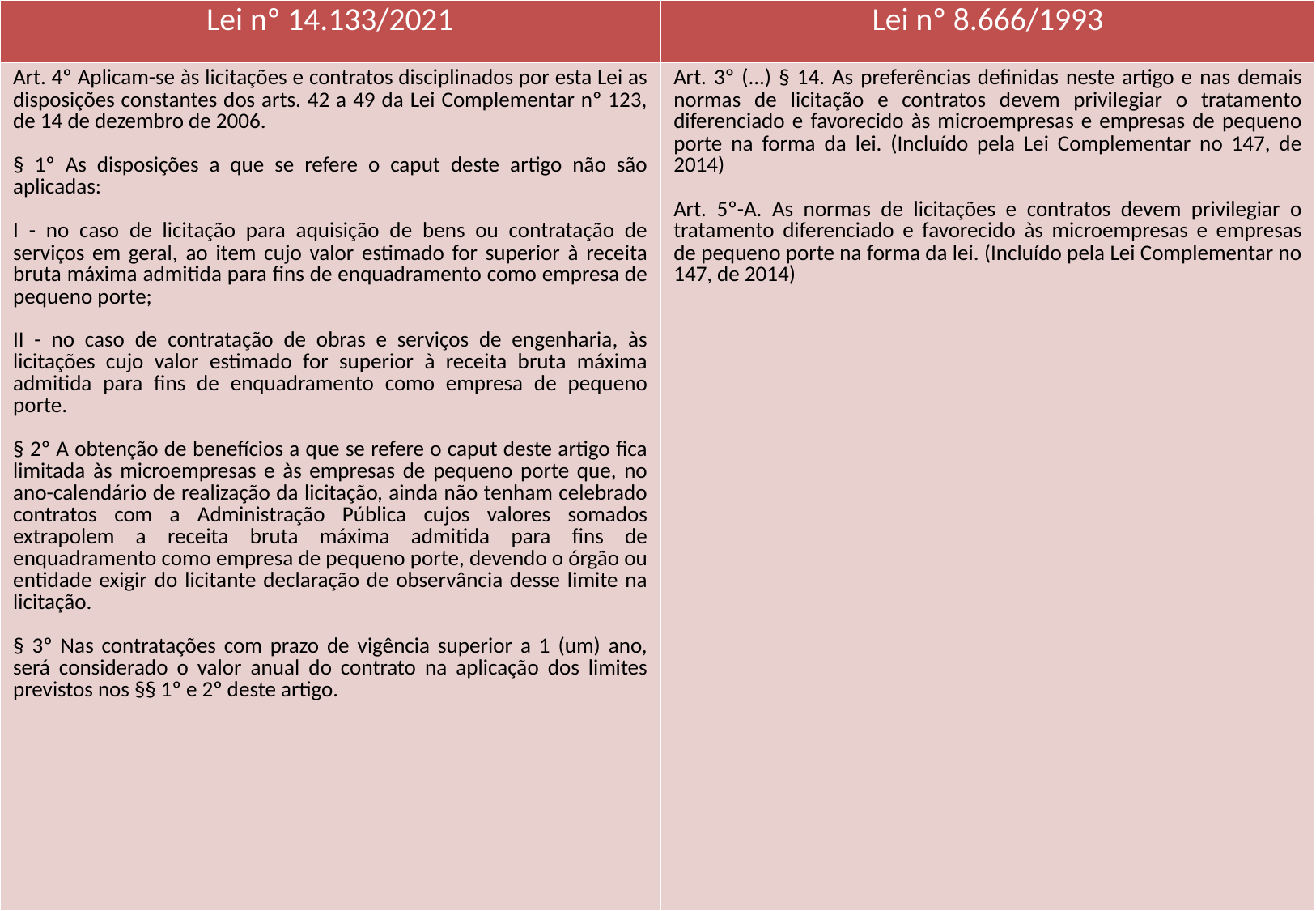

| Lei nº 14.133/2021 | Lei nº 8.666/1993 |
| --- | --- |
| Art. 4º Aplicam-se às licitações e contratos disciplinados por esta Lei as disposições constantes dos arts. 42 a 49 da Lei Complementar nº 123, de 14 de dezembro de 2006. § 1º As disposições a que se refere o caput deste artigo não são aplicadas: I - no caso de licitação para aquisição de bens ou contratação de serviços em geral, ao item cujo valor estimado for superior à receita bruta máxima admitida para fins de enquadramento como empresa de pequeno porte; II - no caso de contratação de obras e serviços de engenharia, às licitações cujo valor estimado for superior à receita bruta máxima admitida para fins de enquadramento como empresa de pequeno porte. § 2º A obtenção de benefícios a que se refere o caput deste artigo fica limitada às microempresas e às empresas de pequeno porte que, no ano-calendário de realização da licitação, ainda não tenham celebrado contratos com a Administração Pública cujos valores somados extrapolem a receita bruta máxima admitida para fins de enquadramento como empresa de pequeno porte, devendo o órgão ou entidade exigir do licitante declaração de observância desse limite na licitação. § 3º Nas contratações com prazo de vigência superior a 1 (um) ano, será considerado o valor anual do contrato na aplicação dos limites previstos nos §§ 1º e 2º deste artigo. | Art. 3º (...) § 14. As preferências definidas neste artigo e nas demais normas de licitação e contratos devem privilegiar o tratamento diferenciado e favorecido às microempresas e empresas de pequeno porte na forma da lei. (Incluído pela Lei Complementar no 147, de 2014) Art. 5º-A. As normas de licitações e contratos devem privilegiar o tratamento diferenciado e favorecido às microempresas e empresas de pequeno porte na forma da lei. (Incluído pela Lei Complementar no 147, de 2014) |